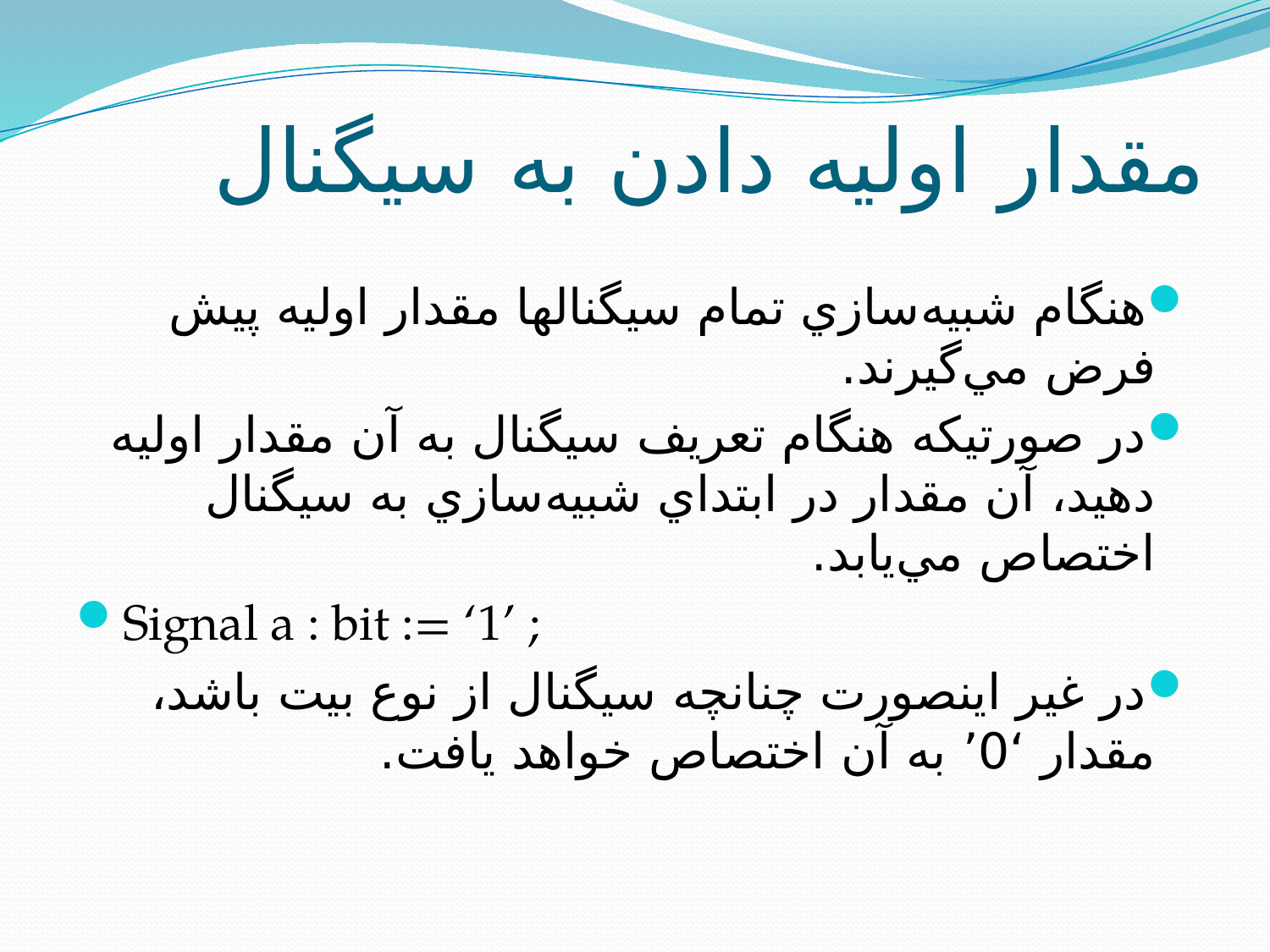

# مقدار اوليه دادن به سيگنال
هنگام شبيه‌سازي تمام سيگنالها مقدار اوليه پيش فرض مي‌گيرند.
در صورتيکه هنگام تعريف سيگنال به آن مقدار اوليه دهيد، آن مقدار در ابتداي شبيه‌سازي به سيگنال اختصاص مي‌يابد.
Signal a : bit := ‘1’ ;
در غير اينصورت چنانچه سيگنال از نوع بيت باشد، مقدار ‘0’ به آن اختصاص خواهد يافت.